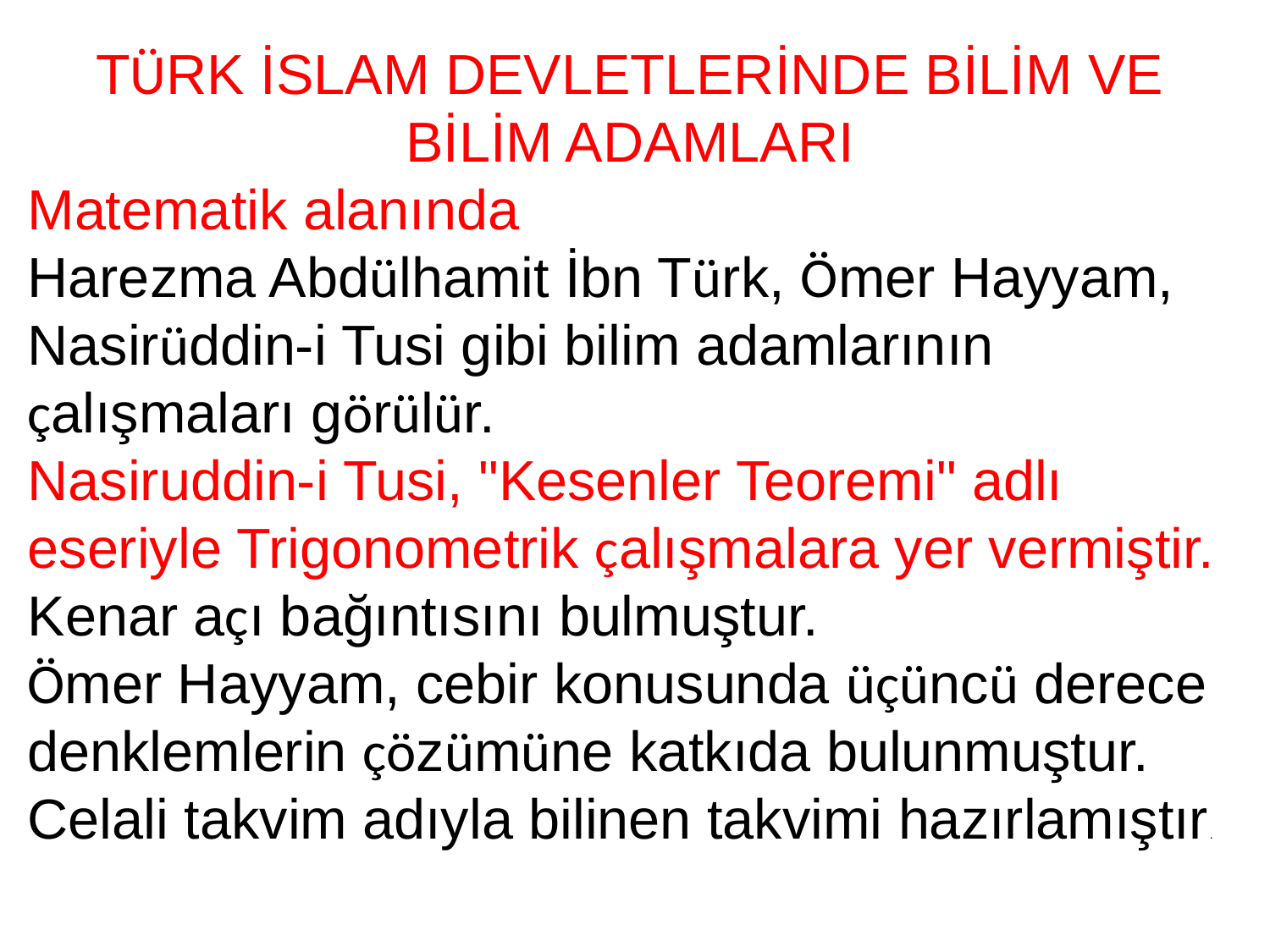

TÜRK İSLAM DEVLETLERİNDE BİLİM VE BİLİM ADAMLARI
Matematik alanında
Harezma Abdülhamit İbn Türk, Ömer Hayyam, Nasirüddin-i Tusi gibi bilim adamlarının çalışmaları görülür.
Nasiruddin-i Tusi, "Kesenler Teoremi" adlı eseriyle Trigonometrik çalışmalara yer vermiştir. Kenar açı bağıntısını bulmuştur.
Ömer Hayyam, cebir konusunda üçüncü derece denklemlerin çözümüne katkıda bulunmuştur. Celali takvim adıyla bilinen takvimi hazırlamıştır.